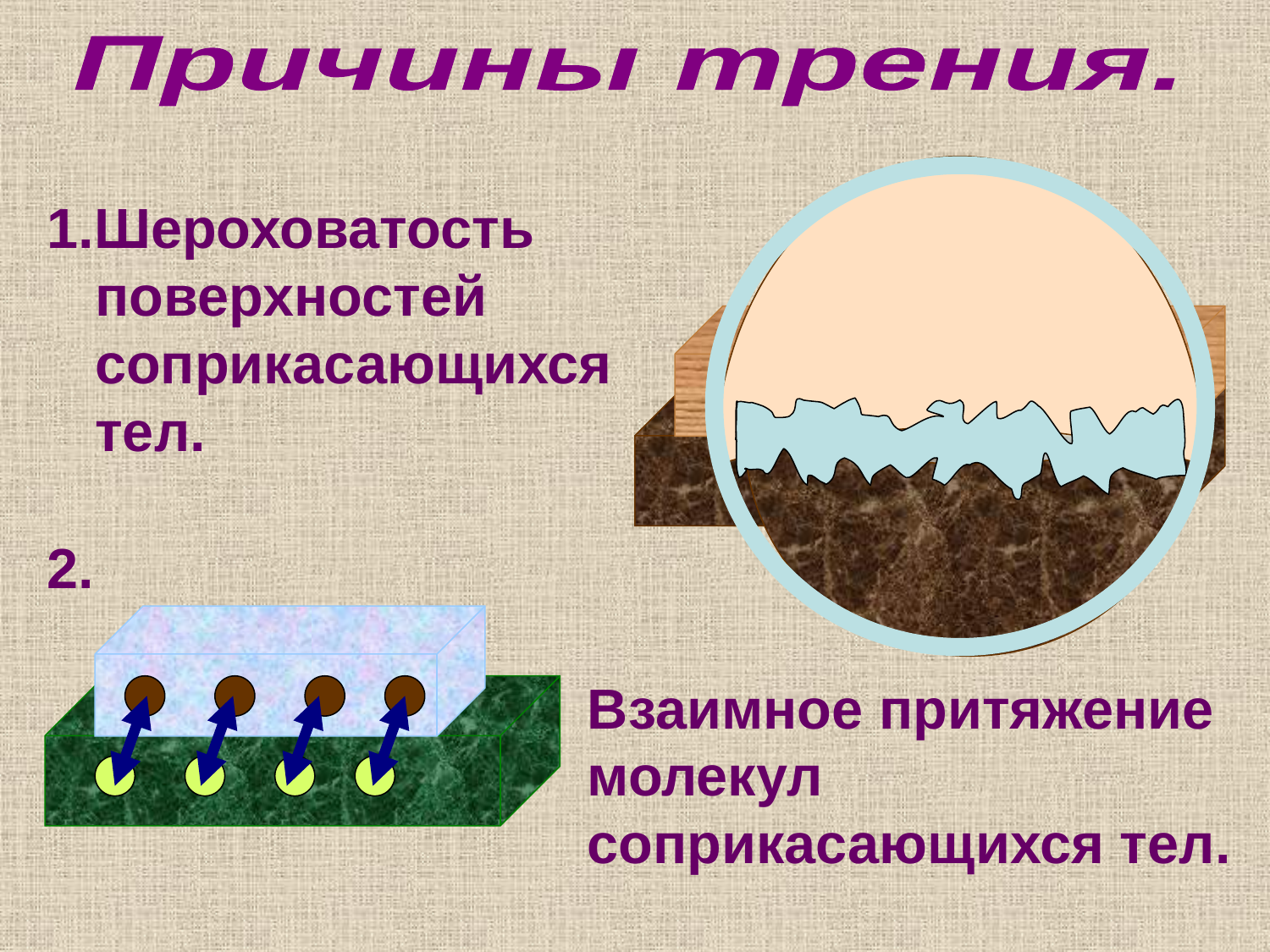

Причины трения.

   Шероховатость поверхностей соприкасающихся тел.
1.

2.

Взаимное притяжение молекул  соприкасающихся тел.